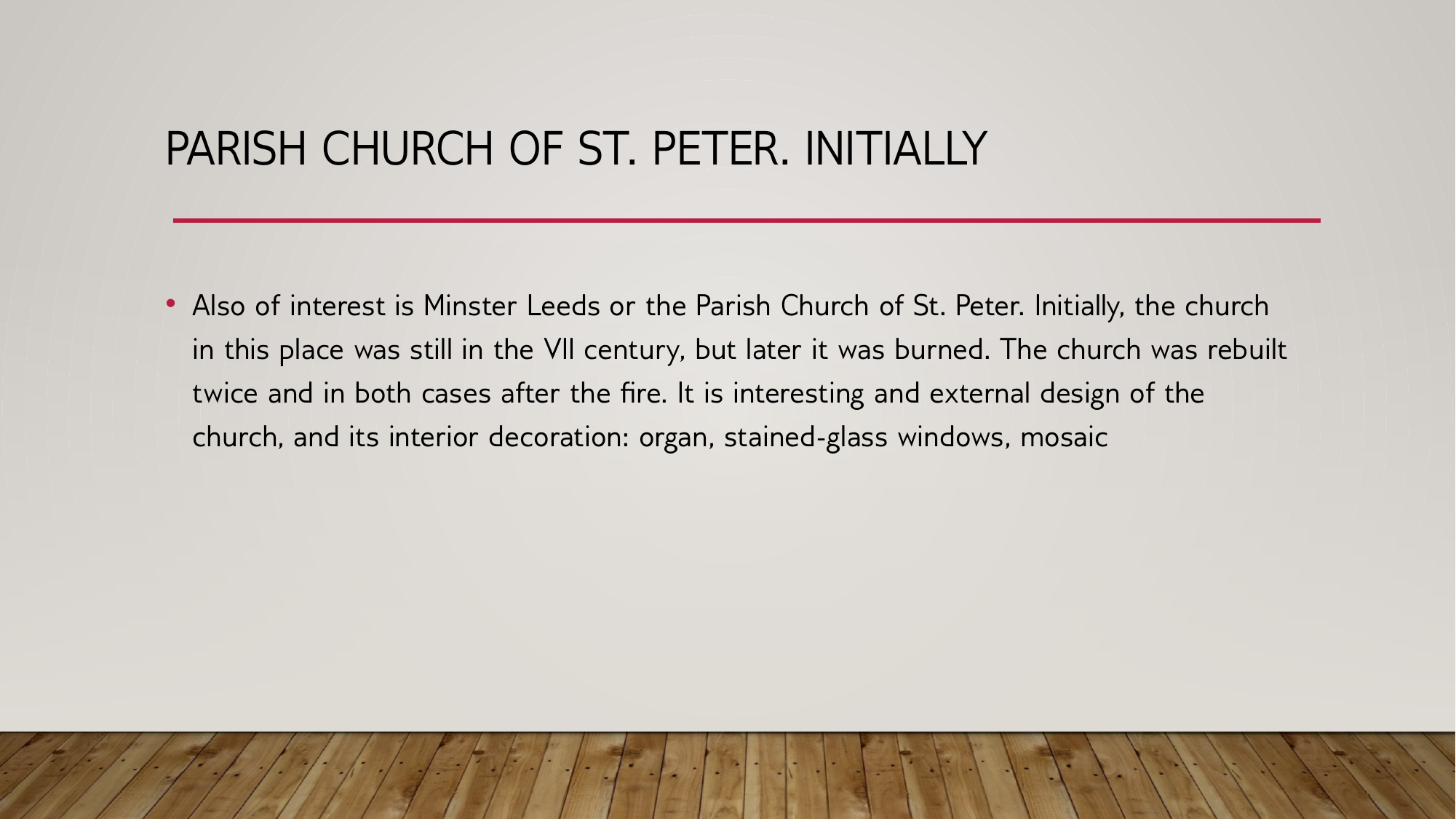

# Parish Church of St. Peter. Initially
Also of interest is Minster Leeds or the Parish Church of St. Peter. Initially, the church in this place was still in the VII century, but later it was burned. The church was rebuilt twice and in both cases after the fire. It is interesting and external design of the church, and its interior decoration: organ, stained-glass windows, mosaic